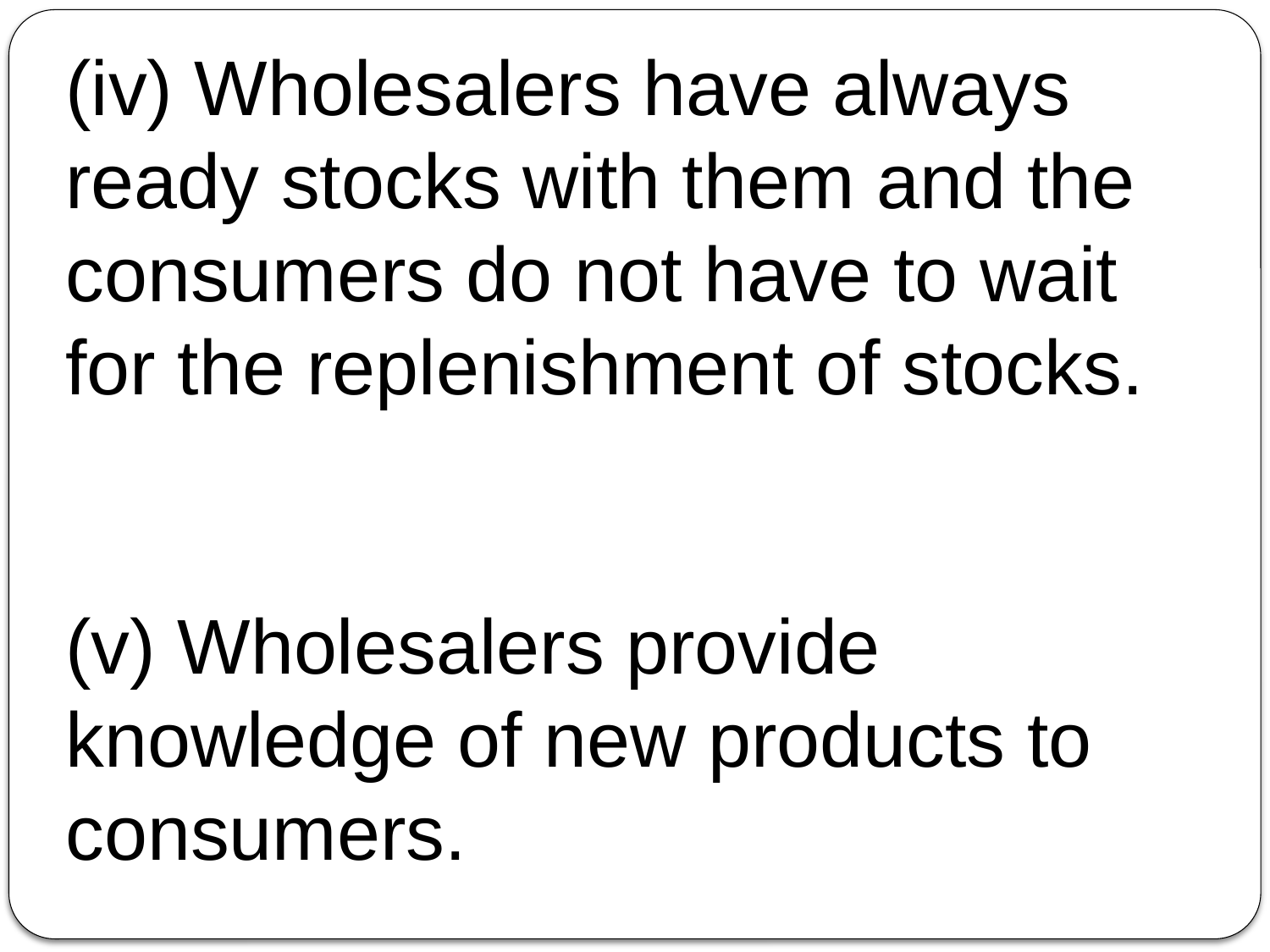

(iv) Wholesalers have always ready stocks with them and the consumers do not have to wait for the replenishment of stocks.

(v) Wholesalers provide knowledge of new products to consumers.